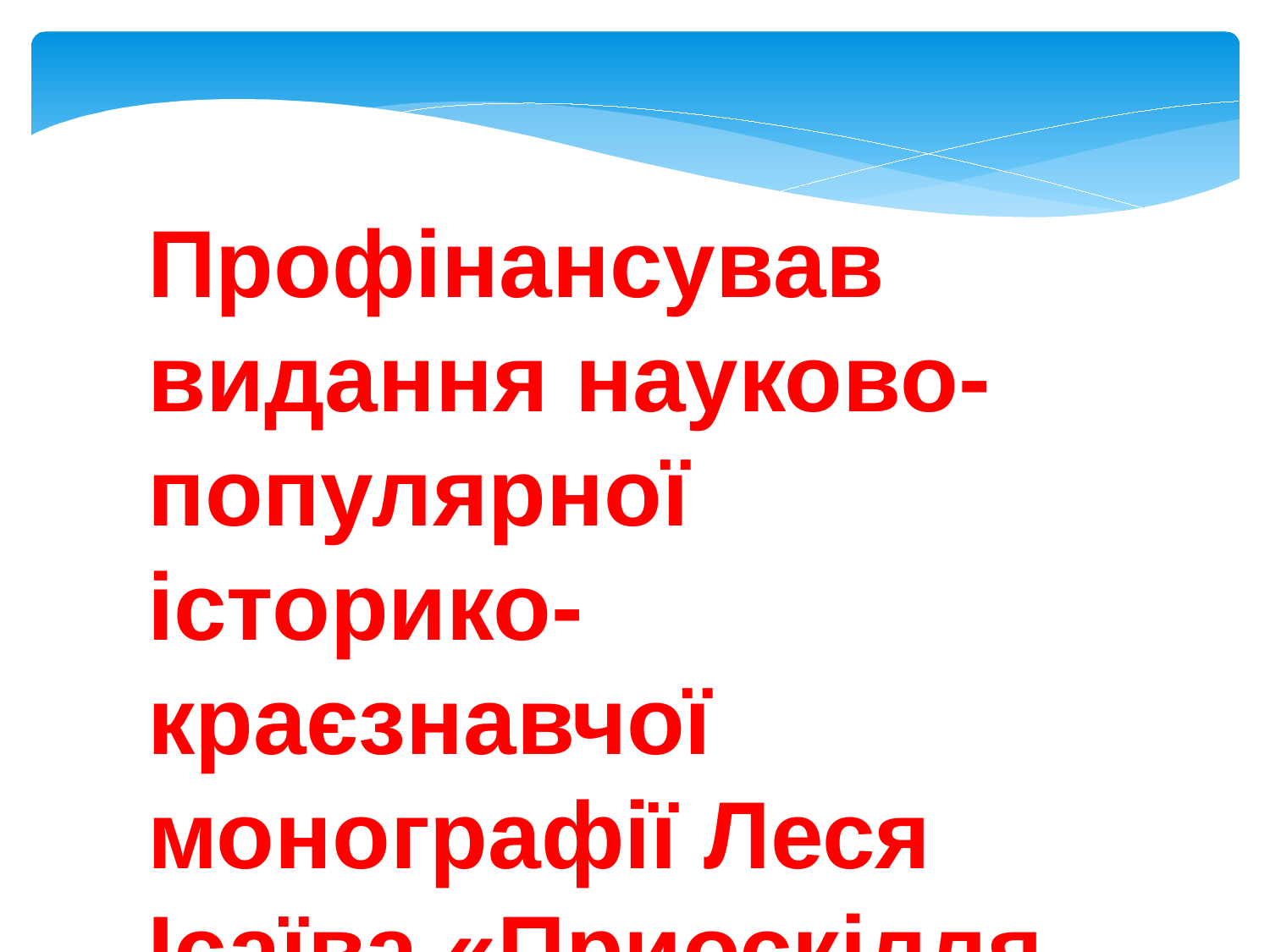

Профінансував видання науково-популярної історико-краєзнавчої монографії Леся Ісаїва «Приоскілля козацьке»